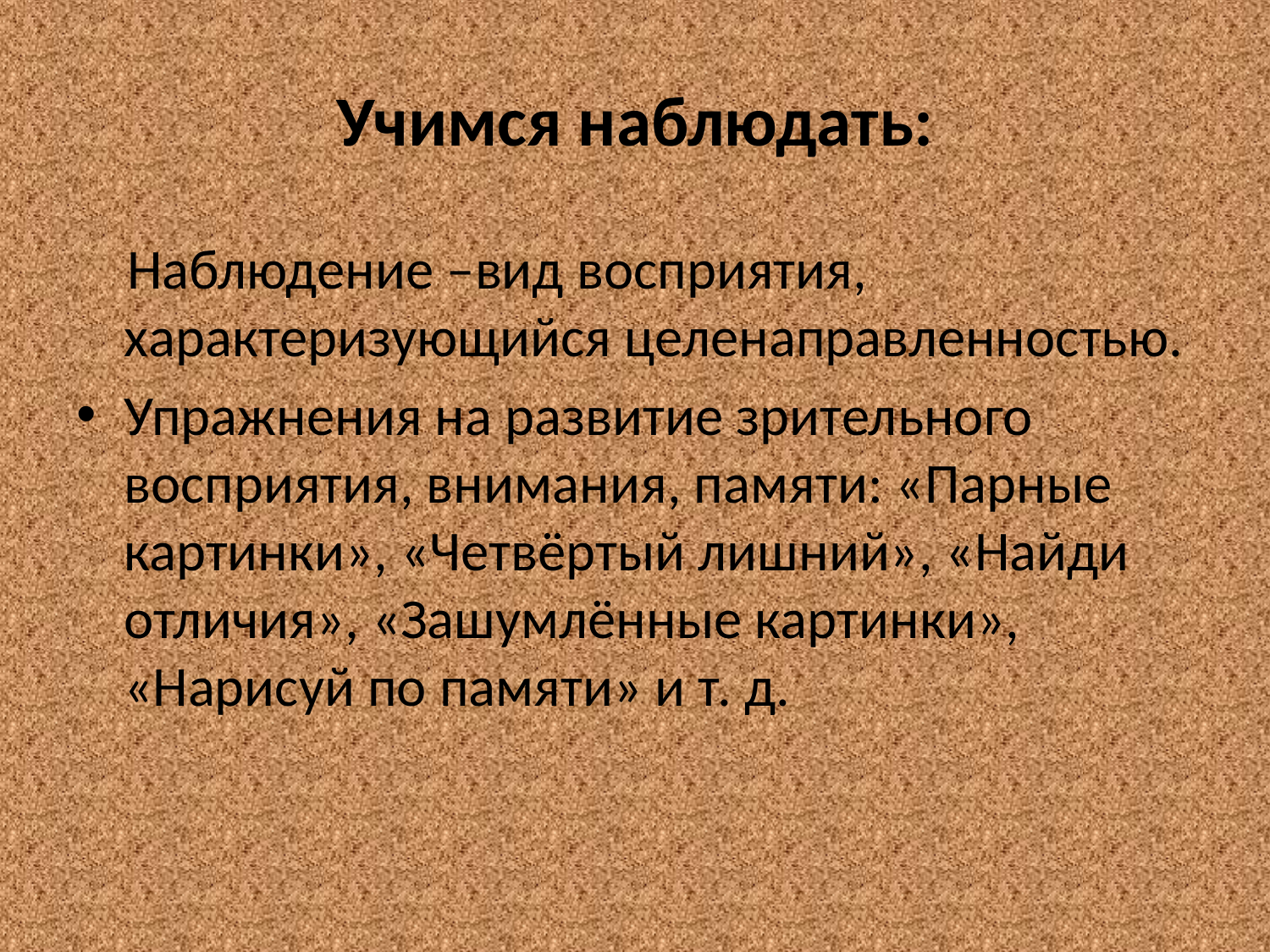

# Учимся наблюдать:
    Наблюдение –вид восприятия, характеризующийся целенаправленностью.
Упражнения на развитие зрительного восприятия, внимания, памяти: «Парные картинки», «Четвёртый лишний», «Найди отличия», «Зашумлённые картинки», «Нарисуй по памяти» и т. д.